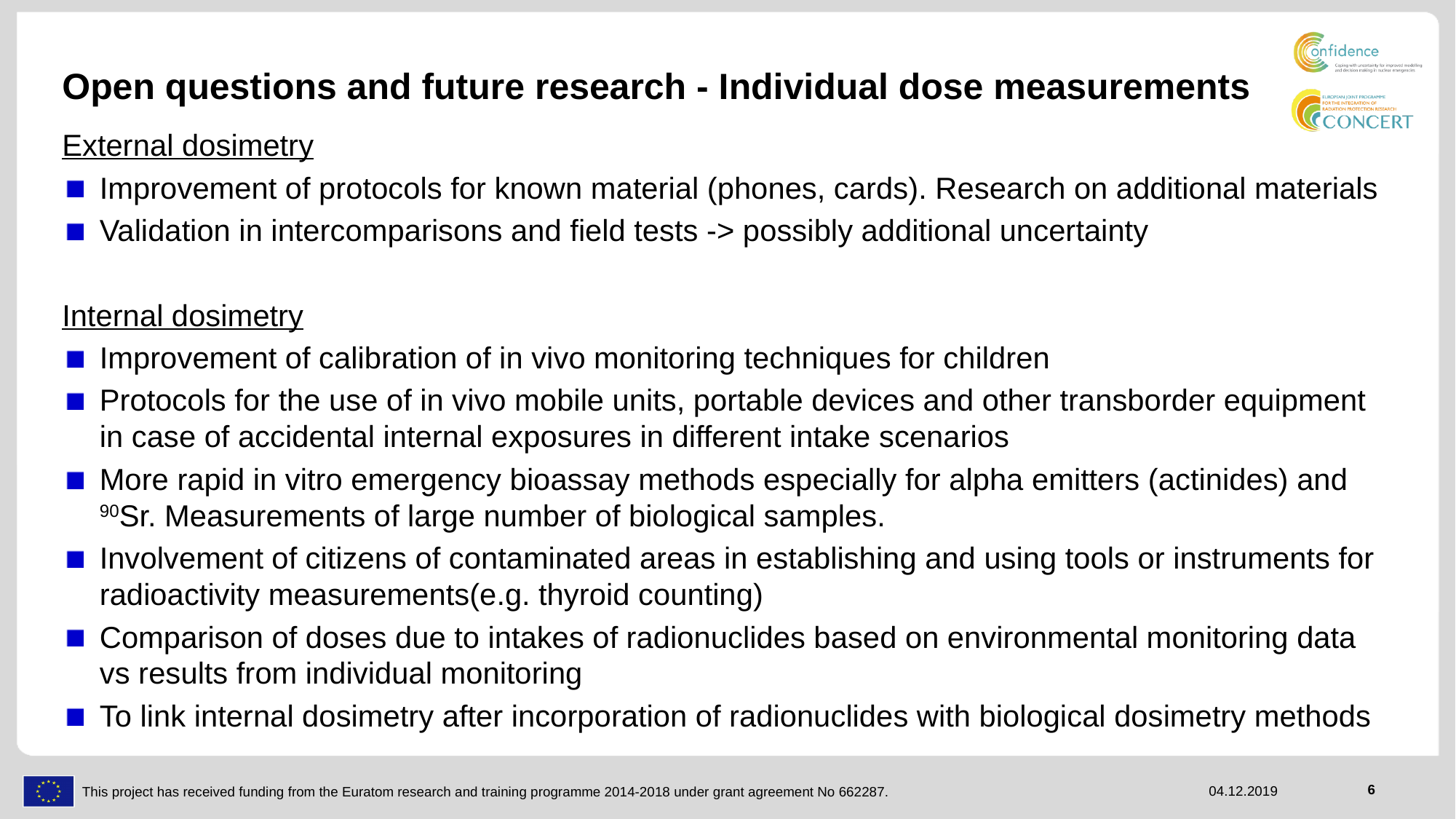

Open questions and future research - Individual dose measurements
External dosimetry
Improvement of protocols for known material (phones, cards). Research on additional materials
Validation in intercomparisons and field tests -> possibly additional uncertainty

Internal dosimetry
Improvement of calibration of in vivo monitoring techniques for children
Protocols for the use of in vivo mobile units, portable devices and other transborder equipment in case of accidental internal exposures in different intake scenarios
More rapid in vitro emergency bioassay methods especially for alpha emitters (actinides) and 90Sr. Measurements of large number of biological samples.
Involvement of citizens of contaminated areas in establishing and using tools or instruments for radioactivity measurements(e.g. thyroid counting)
Comparison of doses due to intakes of radionuclides based on environmental monitoring data vs results from individual monitoring
To link internal dosimetry after incorporation of radionuclides with biological dosimetry methods